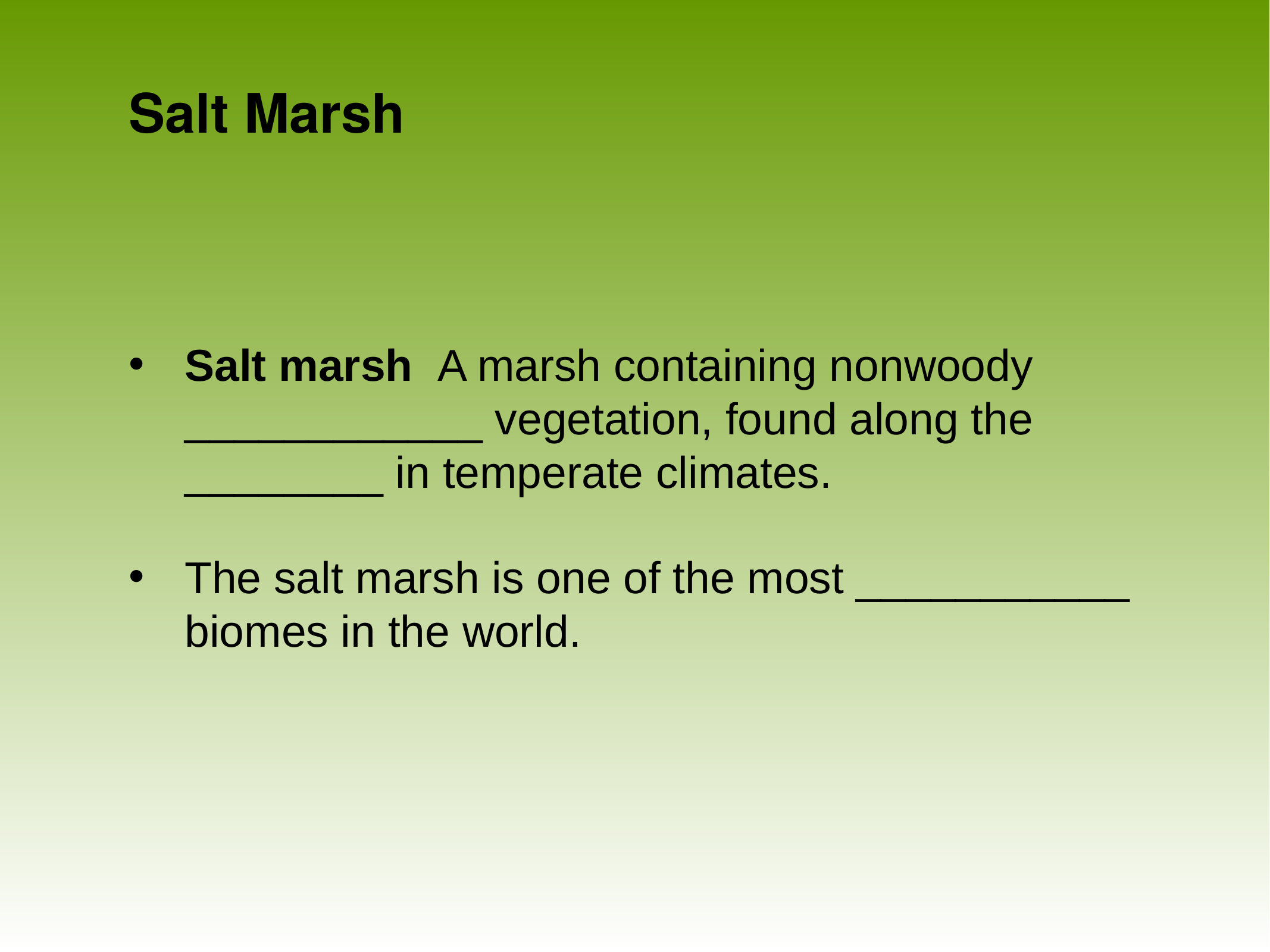

# Salt Marsh
Salt marsh  A marsh containing nonwoody ____________ vegetation, found along the ________ in temperate climates.
The salt marsh is one of the most ___________ biomes in the world.